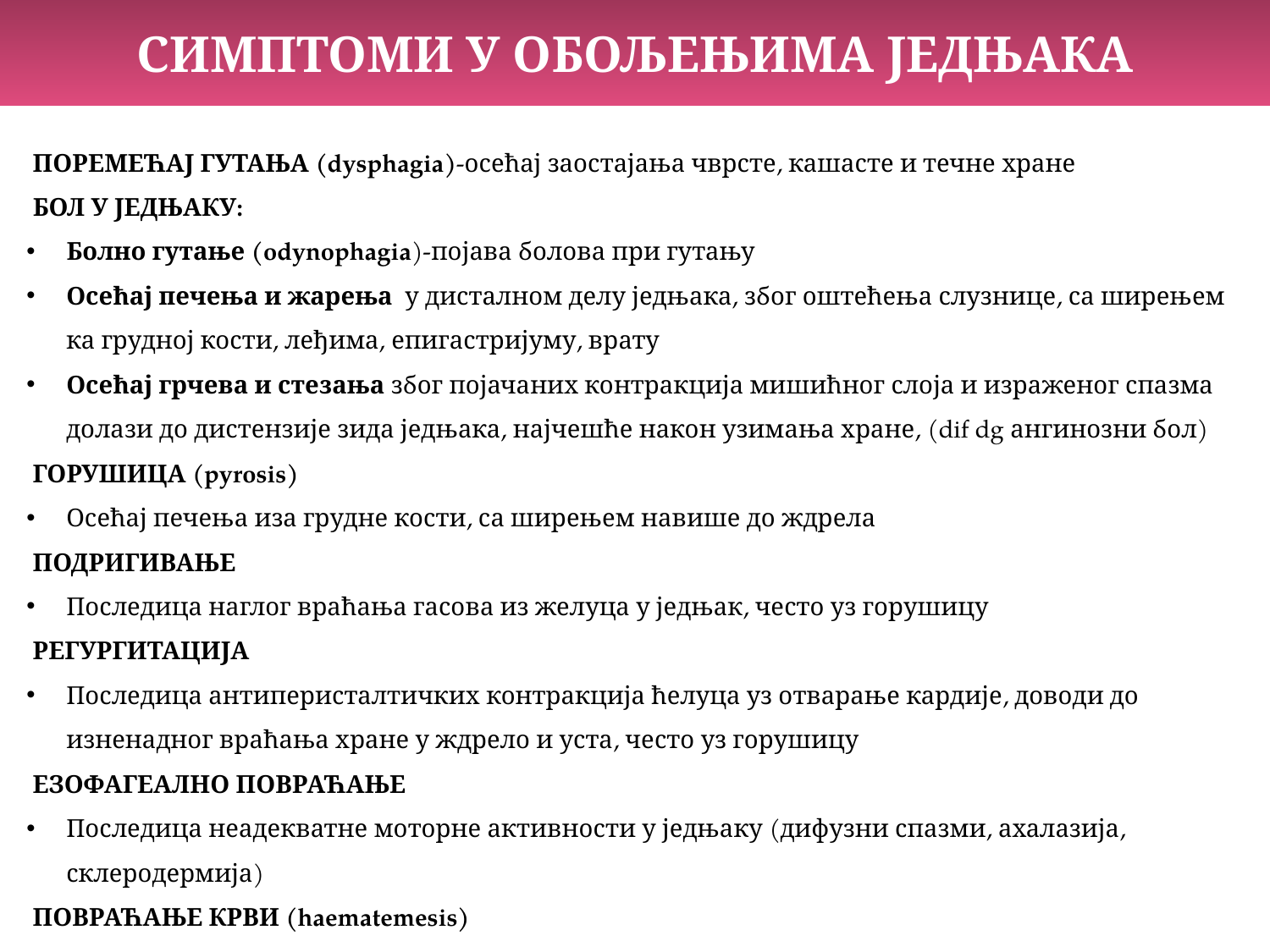

СИМПТОМИ У ОБОЉЕЊИМА ЈЕДЊАКА
 ПОРЕМЕЋАЈ ГУТАЊА (dysphagia)-осећај заостајања чврсте, кашасте и течне хране
 БОЛ У ЈЕДЊАКУ:
Болно гутање (odynophagia)-појава болова при гутању
Осећај печења и жарења  у дисталном делу једњака, због оштећења слузнице, са ширењем ка грудној кости, леђима, епигастријуму, врату
Осећај грчева и стезања због појачаних контракција мишићног слоја и израженог спазма долази до дистензије зида једњака, најчешће након узимања хране, (dif dg ангинозни бол)
 ГОРУШИЦА (pyrosis)
Осећај печења иза грудне кости, са ширењем навише до ждрела
 ПОДРИГИВАЊЕ
Последица наглог враћања гасова из желуца у једњак, често уз горушицу
 РЕГУРГИТАЦИЈА
Последица антиперисталтичких контракција ћелуца уз отварање кардије, доводи до изненадног враћања хране у ждрело и уста, често уз горушицу
 ЕЗОФАГЕАЛНО ПОВРАЋАЊЕ
Последица неадекватне моторне активности у једњаку (дифузни спазми, ахалазија, склеродермија)
 ПОВРАЋАЊЕ КРВИ (haematemesis)